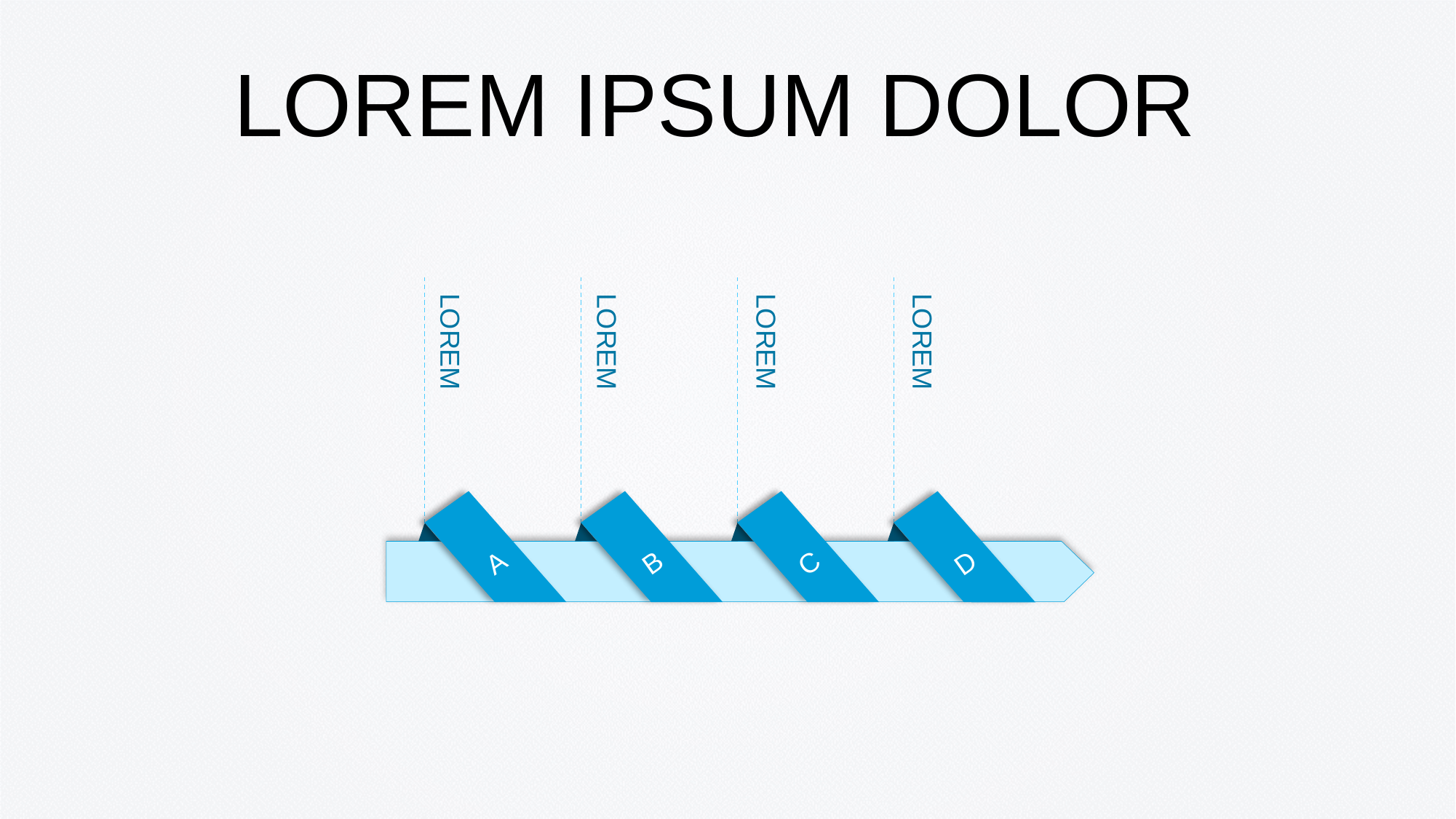

# LOREM IPSUM DOLOR
LOREM
LOREM
LOREM
LOREM
A
B
C
D